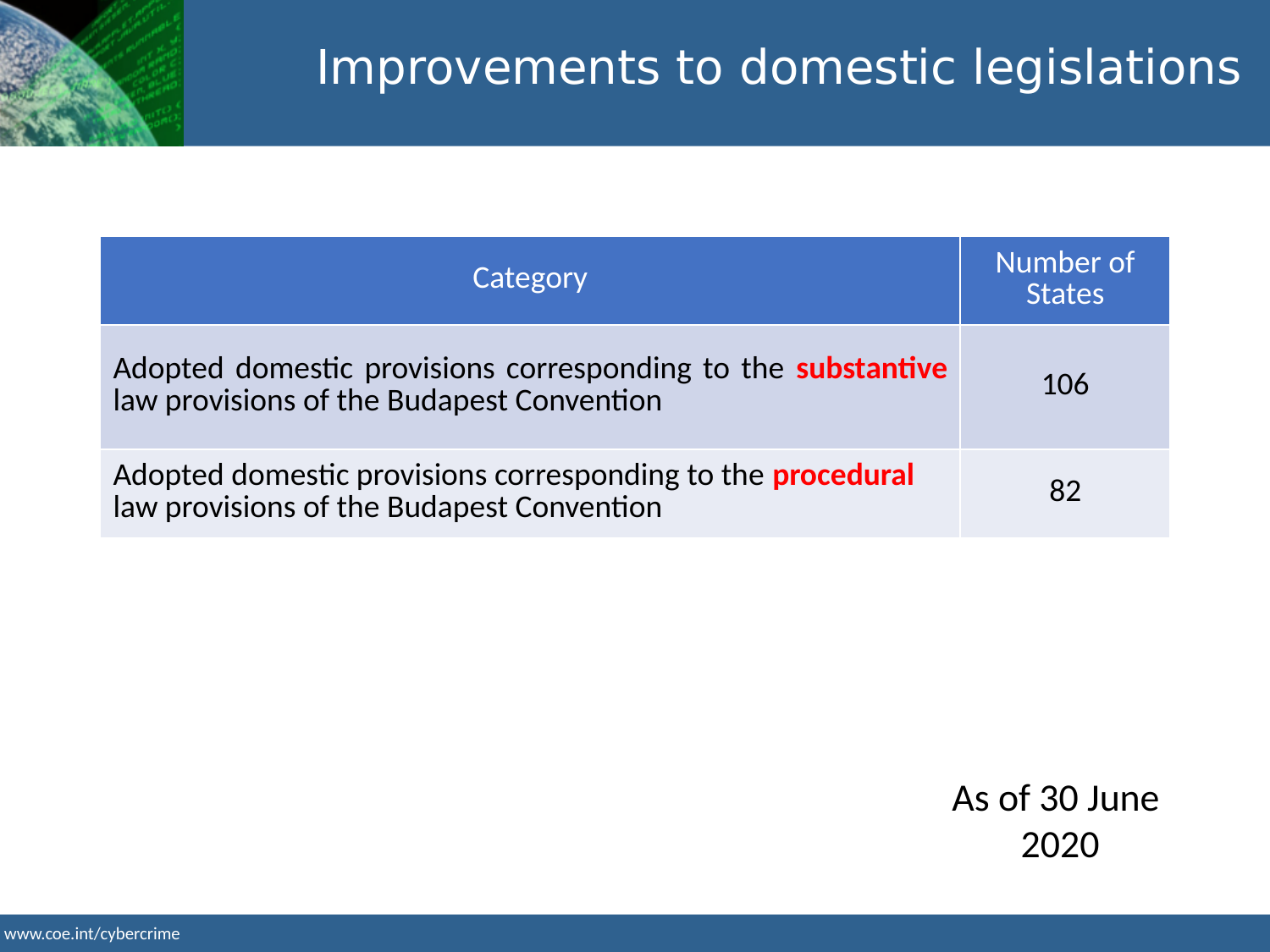

Improvements to domestic legislations
| Category | Number of States |
| --- | --- |
| Adopted domestic provisions corresponding to the substantive law provisions of the Budapest Convention | 106 |
| Adopted domestic provisions corresponding to the procedural law provisions of the Budapest Convention | 82 |

As of 30 June
2020